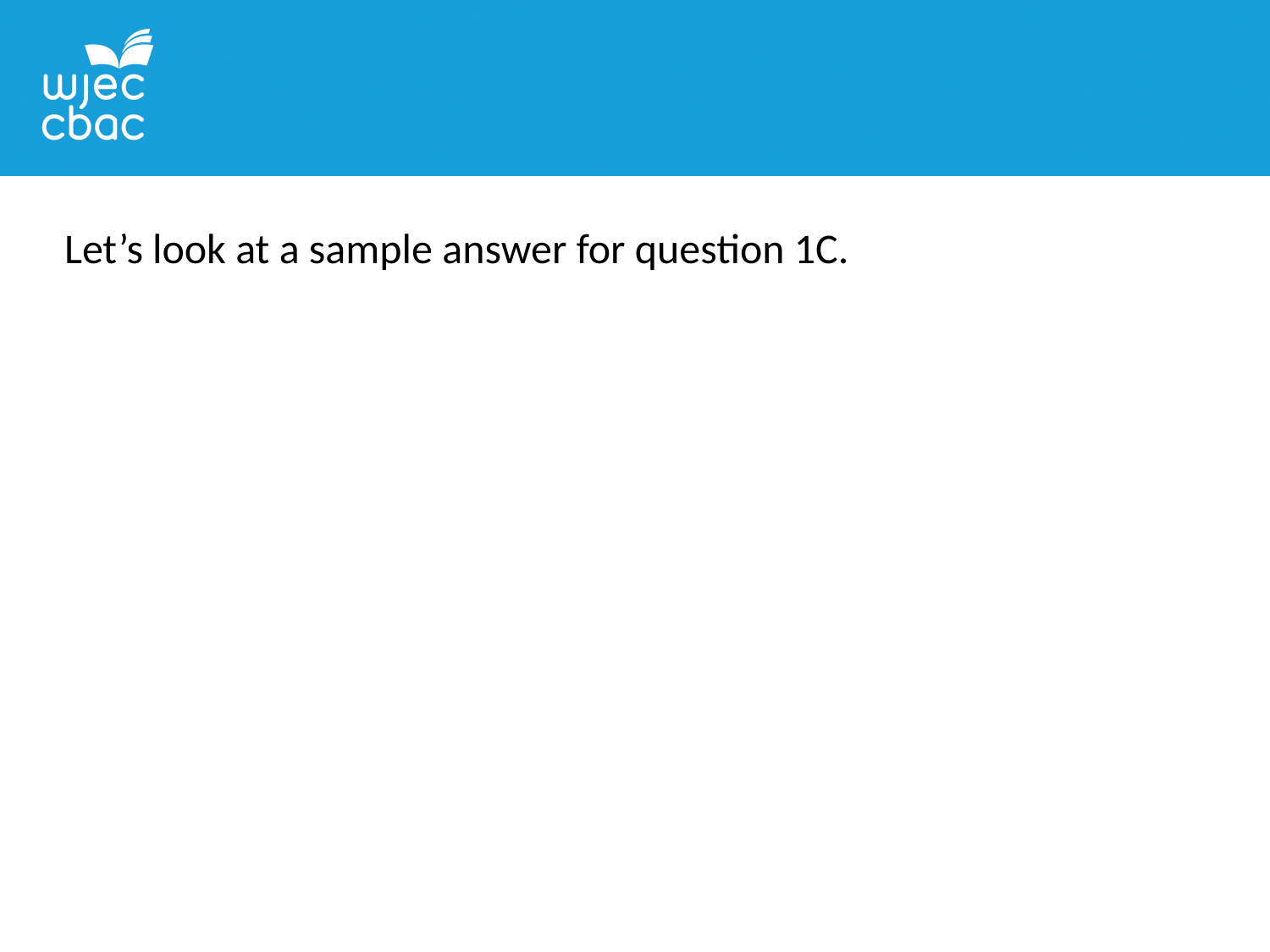

Let’s look at a sample answer for question 1C.